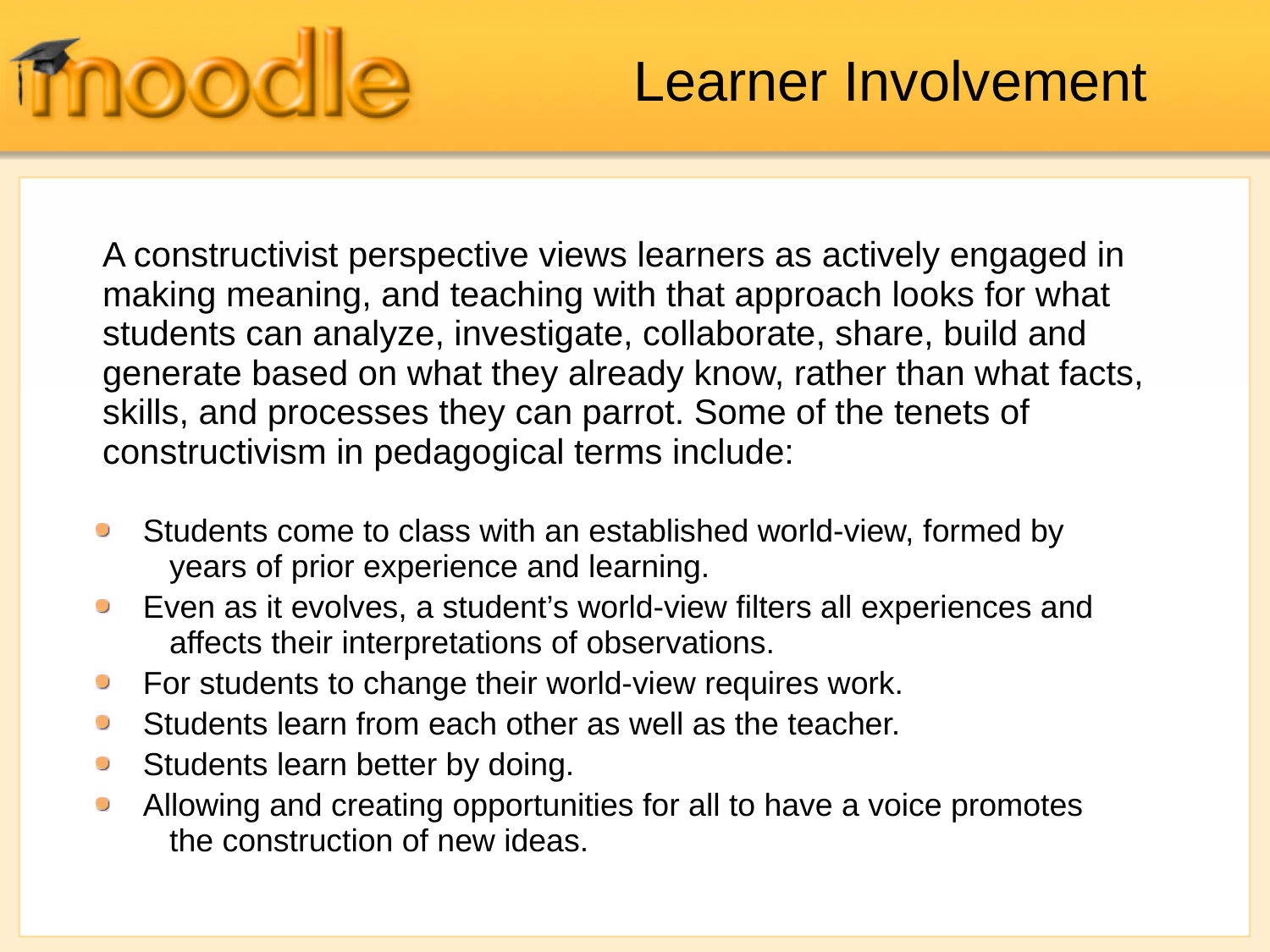

# Learner Involvement
A constructivist perspective views learners as actively engaged in making meaning, and teaching with that approach looks for what students can analyze, investigate, collaborate, share, build and generate based on what they already know, rather than what facts, skills, and processes they can parrot. Some of the tenets of constructivism in pedagogical terms include:
  Students come to class with an established world-view, formed by
     years of prior experience and learning.
  Even as it evolves, a student’s world-view filters all experiences and
     affects their interpretations of observations.
  For students to change their world-view requires work.
  Students learn from each other as well as the teacher.
  Students learn better by doing.
  Allowing and creating opportunities for all to have a voice promotes
     the construction of new ideas.